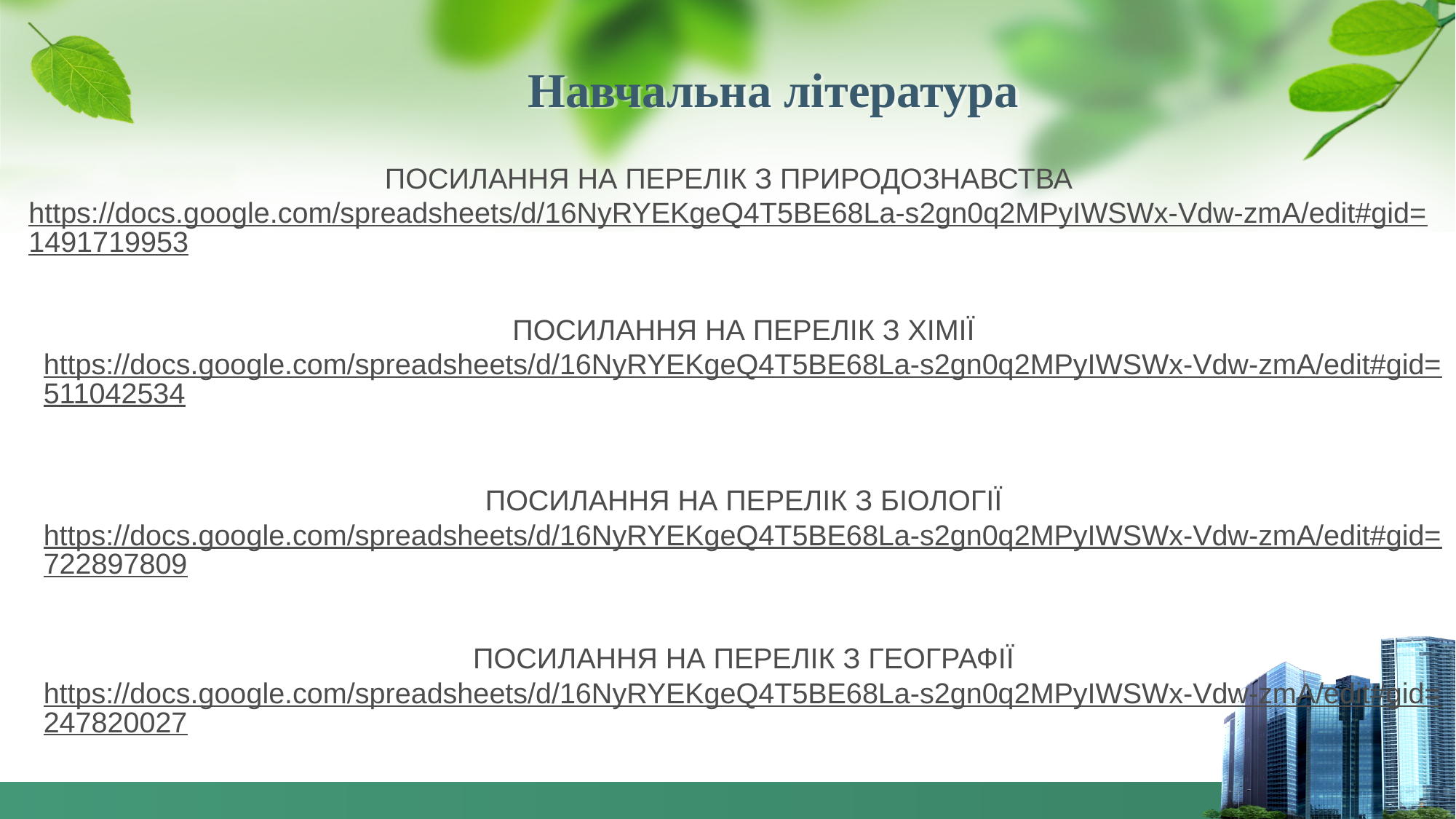

# Навчальна література
ПОСИЛАННЯ НА ПЕРЕЛІК З ПРИРОДОЗНАВСТВА
https://docs.google.com/spreadsheets/d/16NyRYEKgeQ4T5BE68La-s2gn0q2MPyIWSWx-Vdw-zmA/edit#gid=1491719953
ПОСИЛАННЯ НА ПЕРЕЛІК З ХІМІЇ
https://docs.google.com/spreadsheets/d/16NyRYEKgeQ4T5BE68La-s2gn0q2MPyIWSWx-Vdw-zmA/edit#gid=511042534

ПОСИЛАННЯ НА ПЕРЕЛІК З БІОЛОГІЇ
https://docs.google.com/spreadsheets/d/16NyRYEKgeQ4T5BE68La-s2gn0q2MPyIWSWx-Vdw-zmA/edit#gid=722897809

ПОСИЛАННЯ НА ПЕРЕЛІК З ГЕОГРАФІЇ
https://docs.google.com/spreadsheets/d/16NyRYEKgeQ4T5BE68La-s2gn0q2MPyIWSWx-Vdw-zmA/edit#gid=247820027